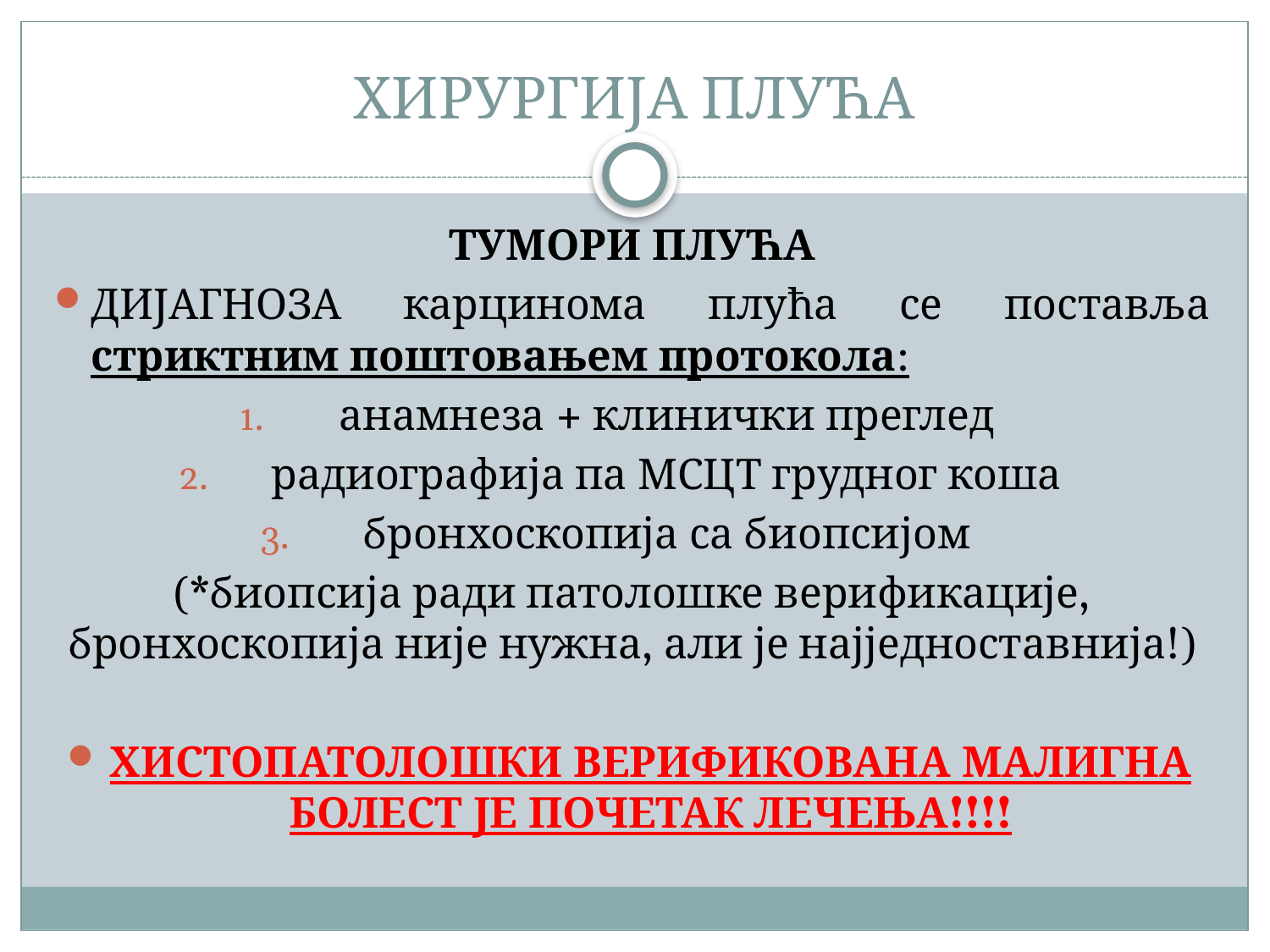

# ХИРУРГИЈА ПЛУЋА
ТУМОРИ ПЛУЋА
ДИЈАГНОЗА карцинома плућа се поставља стриктним поштовањем протокола:
анамнеза + клинички преглед
радиографија па МСЦТ грудног коша
бронхоскопија са биопсијом
(*биопсија ради патолошке верификације, бронхоскопија није нужна, али је најједноставнија!)

ХИСТОПАТОЛОШКИ ВЕРИФИКОВАНА МАЛИГНА БОЛЕСТ ЈЕ ПОЧЕТАК ЛЕЧЕЊА!!!!